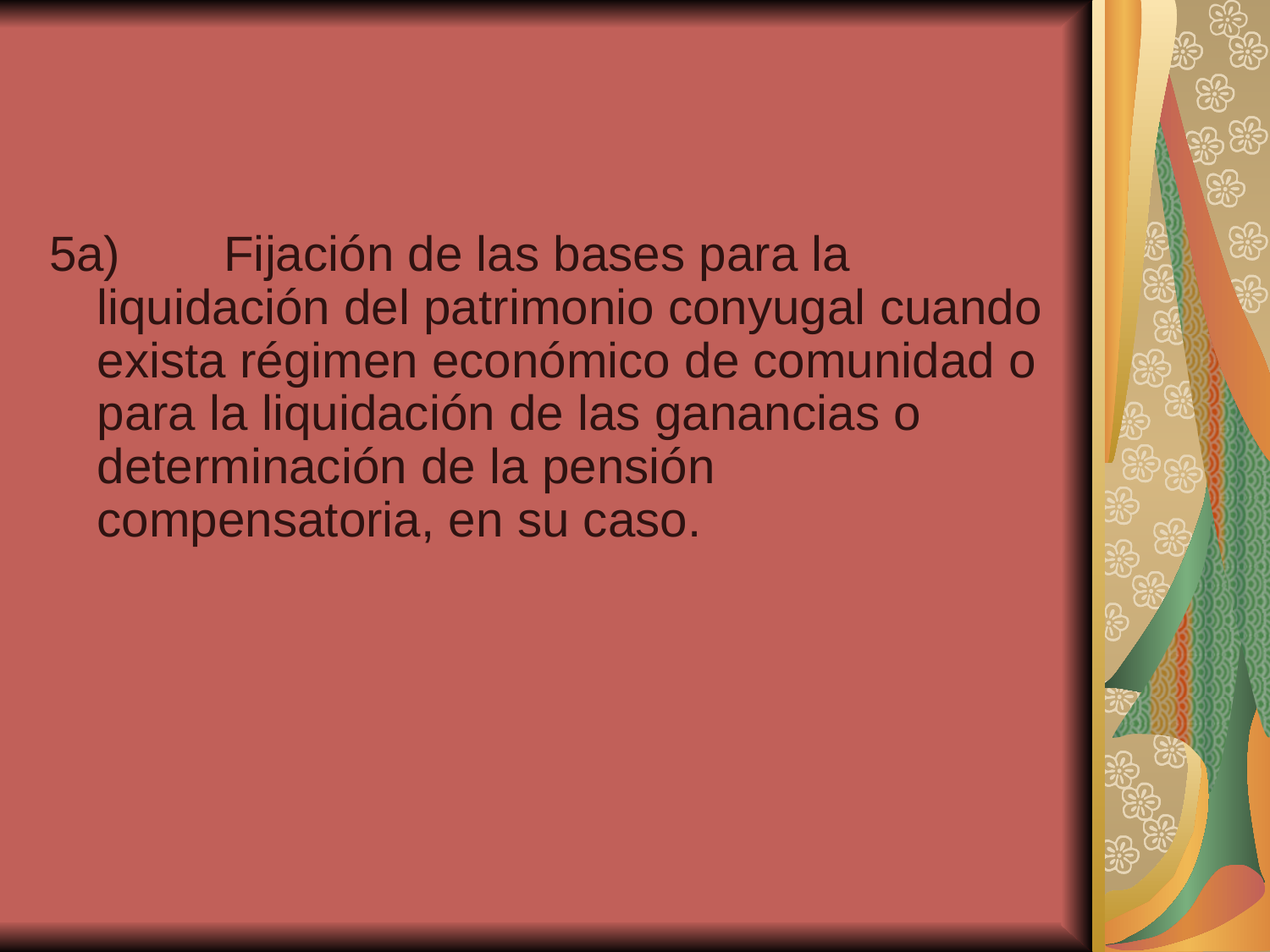

#
5a)	Fijación de las bases para la liquidación del patrimonio conyugal cuando exista régimen económico de comunidad o para la liquidación de las ganancias o determinación de la pensión compensatoria, en su caso.